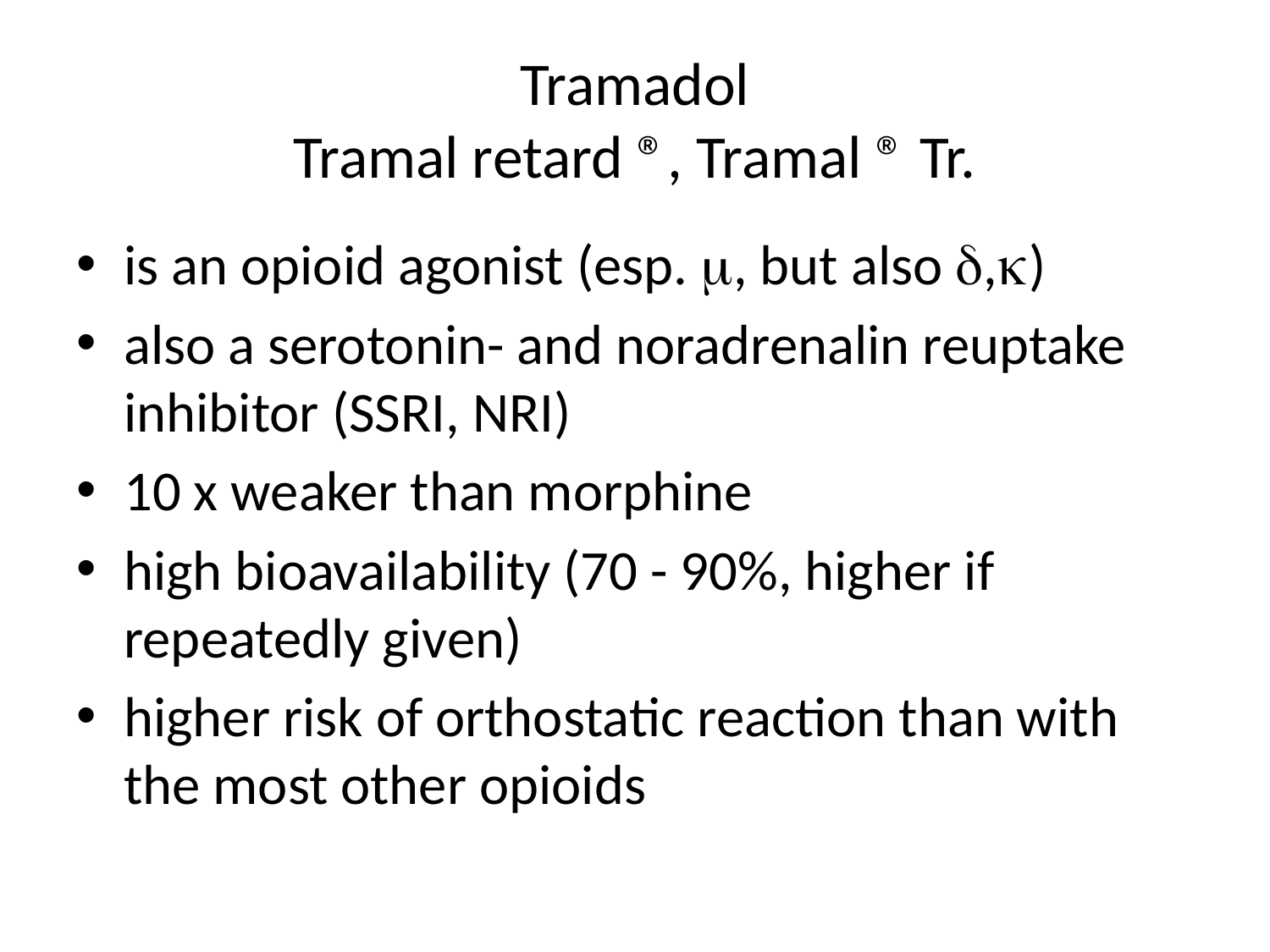

# Tramadol Tramal retard ®, Tramal ® Tr.
is an opioid agonist (esp. μ, but also δ,κ)
also a serotonin- and noradrenalin reuptake inhibitor (SSRI, NRI)
10 x weaker than morphine
high bioavailability (70 - 90%, higher if repeatedly given)
higher risk of orthostatic reaction than with the most other opioids